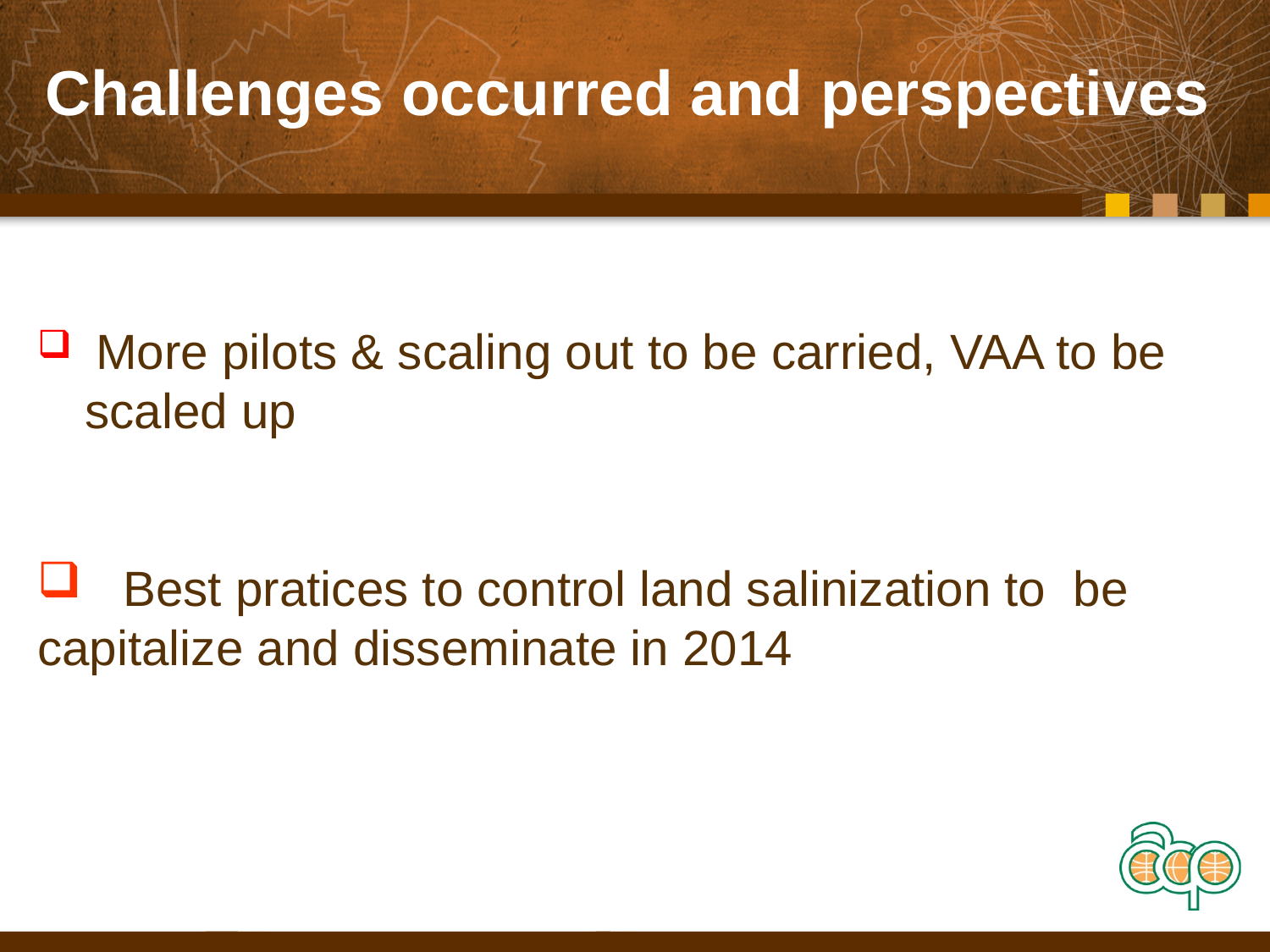

Challenges occurred and perspectives

 More pilots & scaling out to be carried, VAA to be scaled up

   Best pratices to control land salinization to  be capitalize and disseminate in 2014